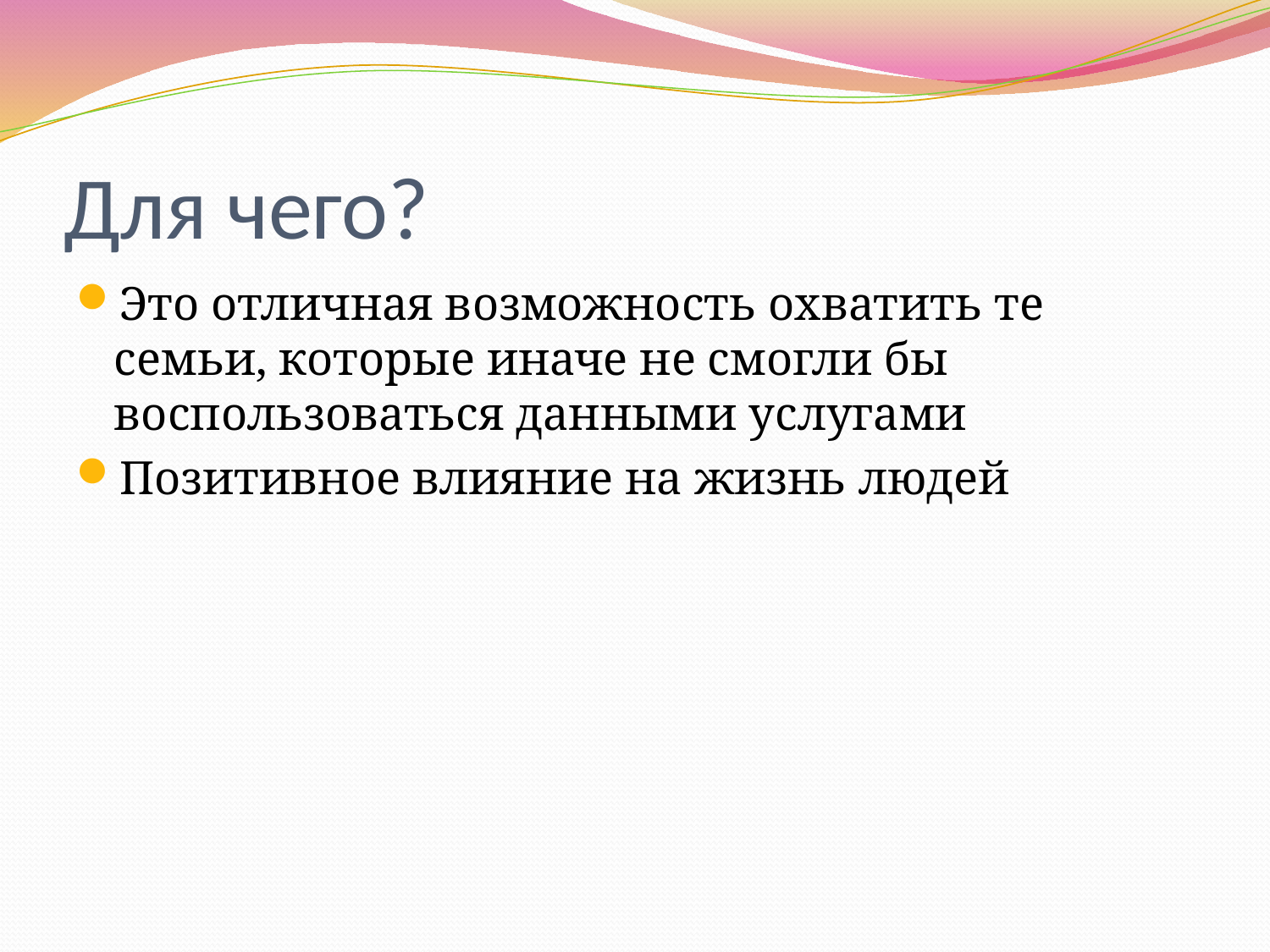

# Для чего?
Это отличная возможность охватить те семьи, которые иначе не смогли бы воспользоваться данными услугами
Позитивное влияние на жизнь людей